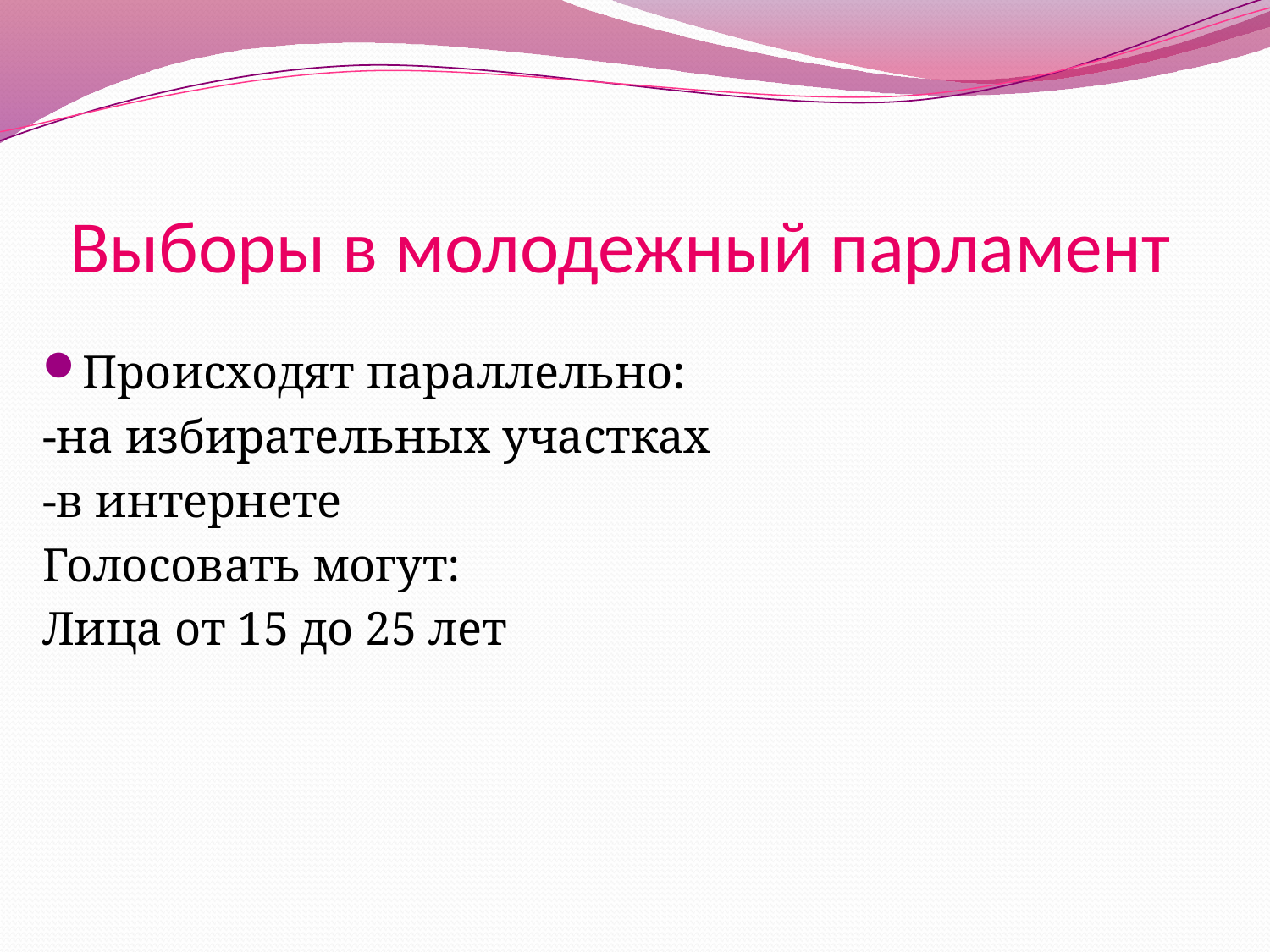

# Выборы в молодежный парламент
Происходят параллельно:
-на избирательных участках
-в интернете
Голосовать могут:
Лица от 15 до 25 лет